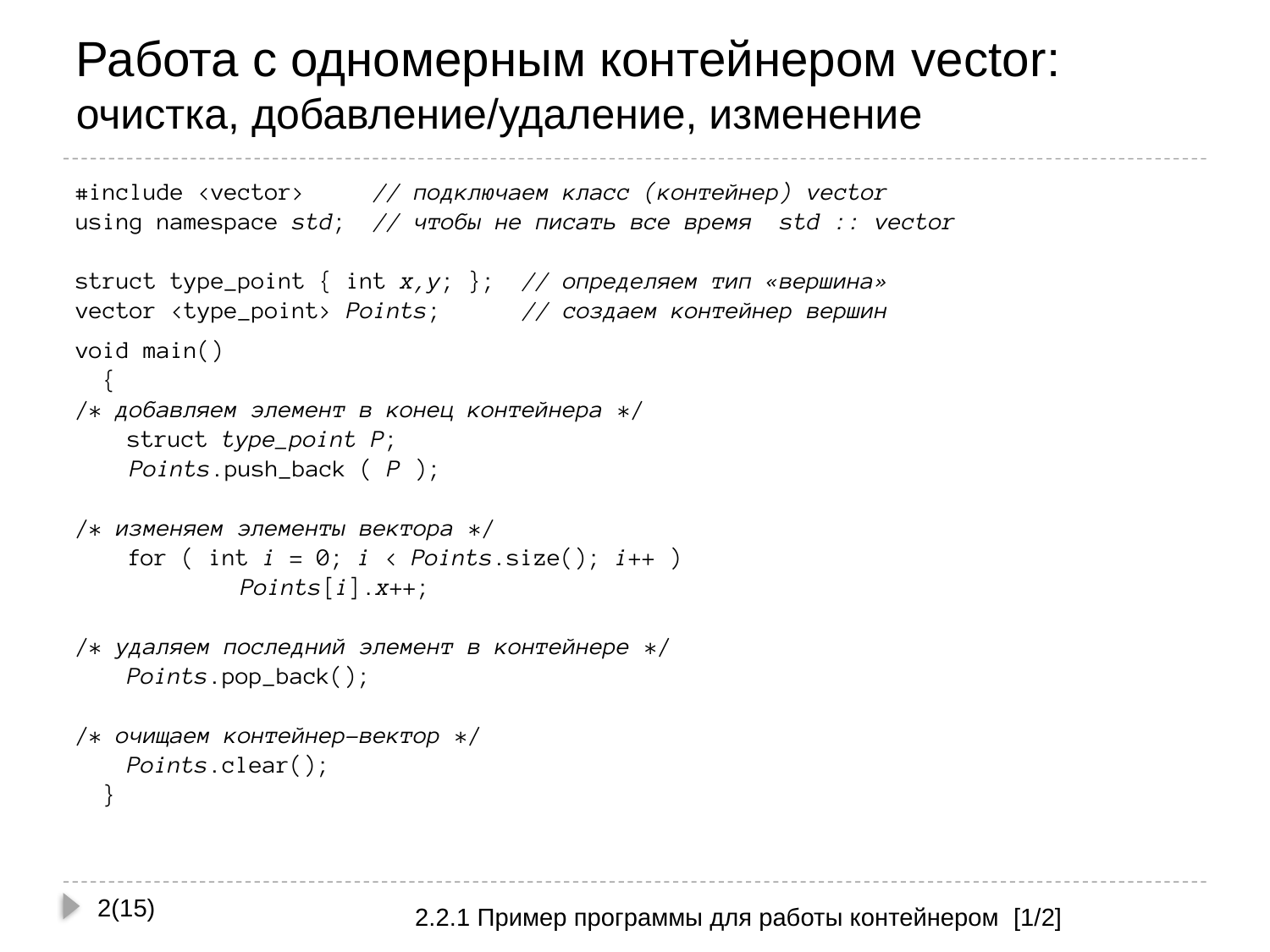

# Работа с одномерным контейнером vector: очистка, добавление/удаление, изменение
#include <vector>     // подключаем класс (контейнер) vector
using namespace std;  // чтобы не писать все время  std :: vector

struct type_point { int x,y; };  // определяем тип «вершина»
vector <type_point> Points;      // создаем контейнер вершин
void main()
  {
/* добавляем элемент в конец контейнера */
 struct type_point P;
    Points.push_back ( P );

/* изменяем элементы вектора */
 for ( int i = 0; i < Points.size(); i++ )
		Points[i].x++;

/* удаляем последний элемент в контейнере */
 Points.pop_back();

/* очищаем контейнер-вектор */
	 Points.clear();
  }
2(15)
2.2.1 Пример программы для работы контейнером  [1/2]